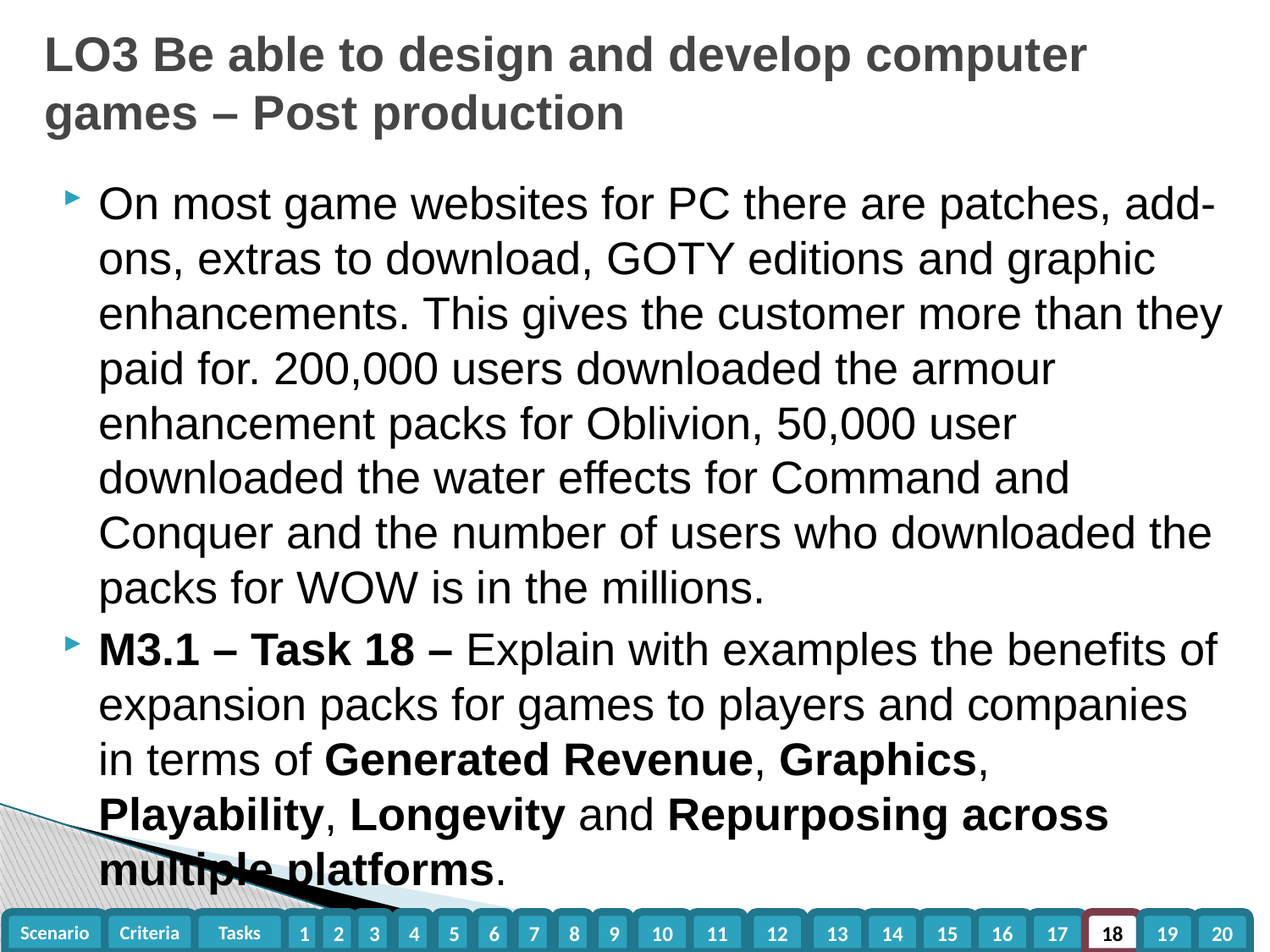

# LO3 Be able to design and develop computer games – Post production
On most game websites for PC there are patches, add-ons, extras to download, GOTY editions and graphic enhancements. This gives the customer more than they paid for. 200,000 users downloaded the armour enhancement packs for Oblivion, 50,000 user downloaded the water effects for Command and Conquer and the number of users who downloaded the packs for WOW is in the millions.
M3.1 – Task 18 – Explain with examples the benefits of expansion packs for games to players and companies in terms of Generated Revenue, Graphics, Playability, Longevity and Repurposing across multiple platforms.

Scenario
Criteria
Tasks
1
2
3
4
5
6
7
8
9
10
11
12
13
14
15
16
17
18
19
20